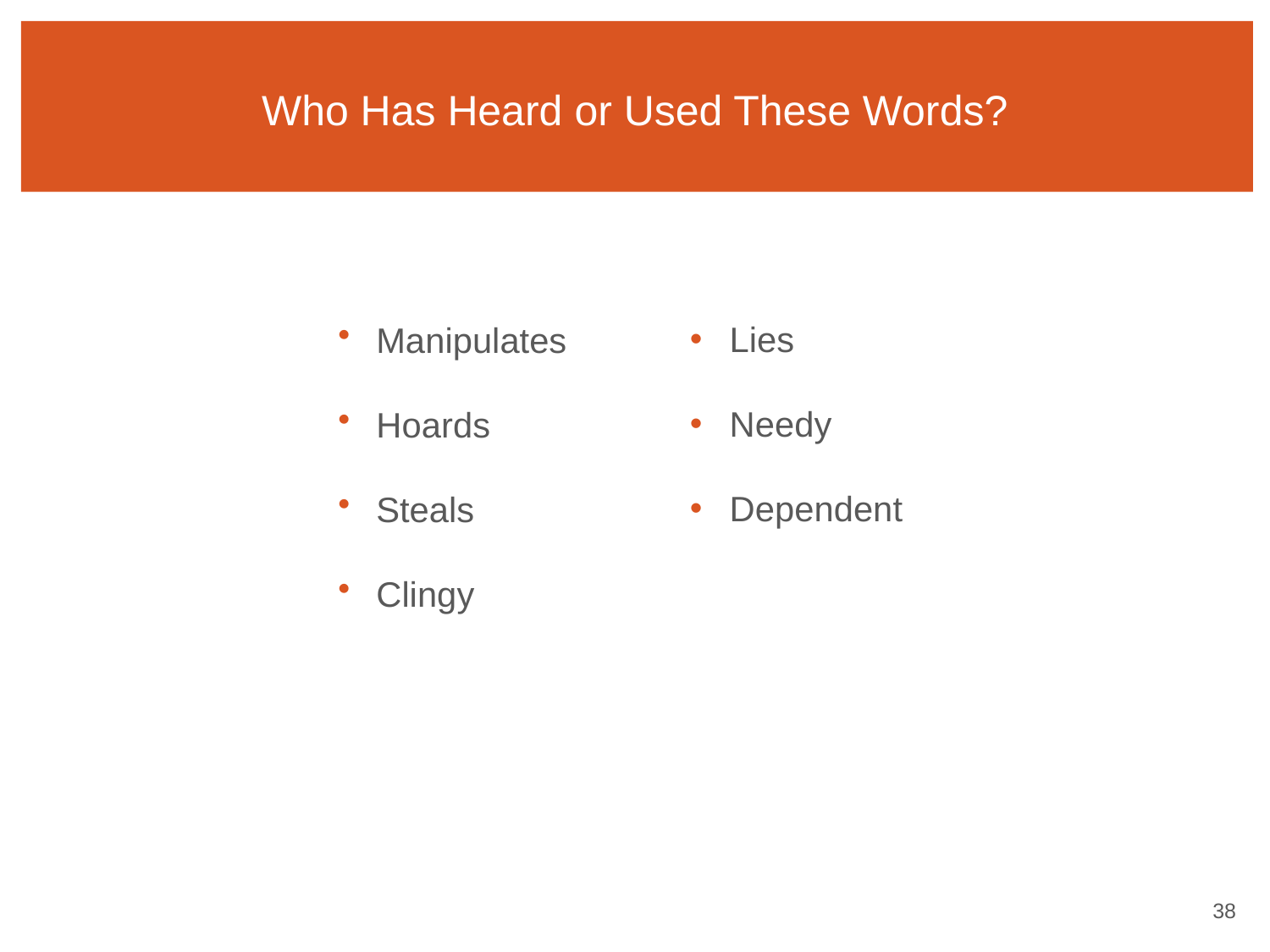

# Who Has Heard or Used These Words?
Manipulates
Hoards
Steals
Clingy
Lies
Needy
Dependent

38